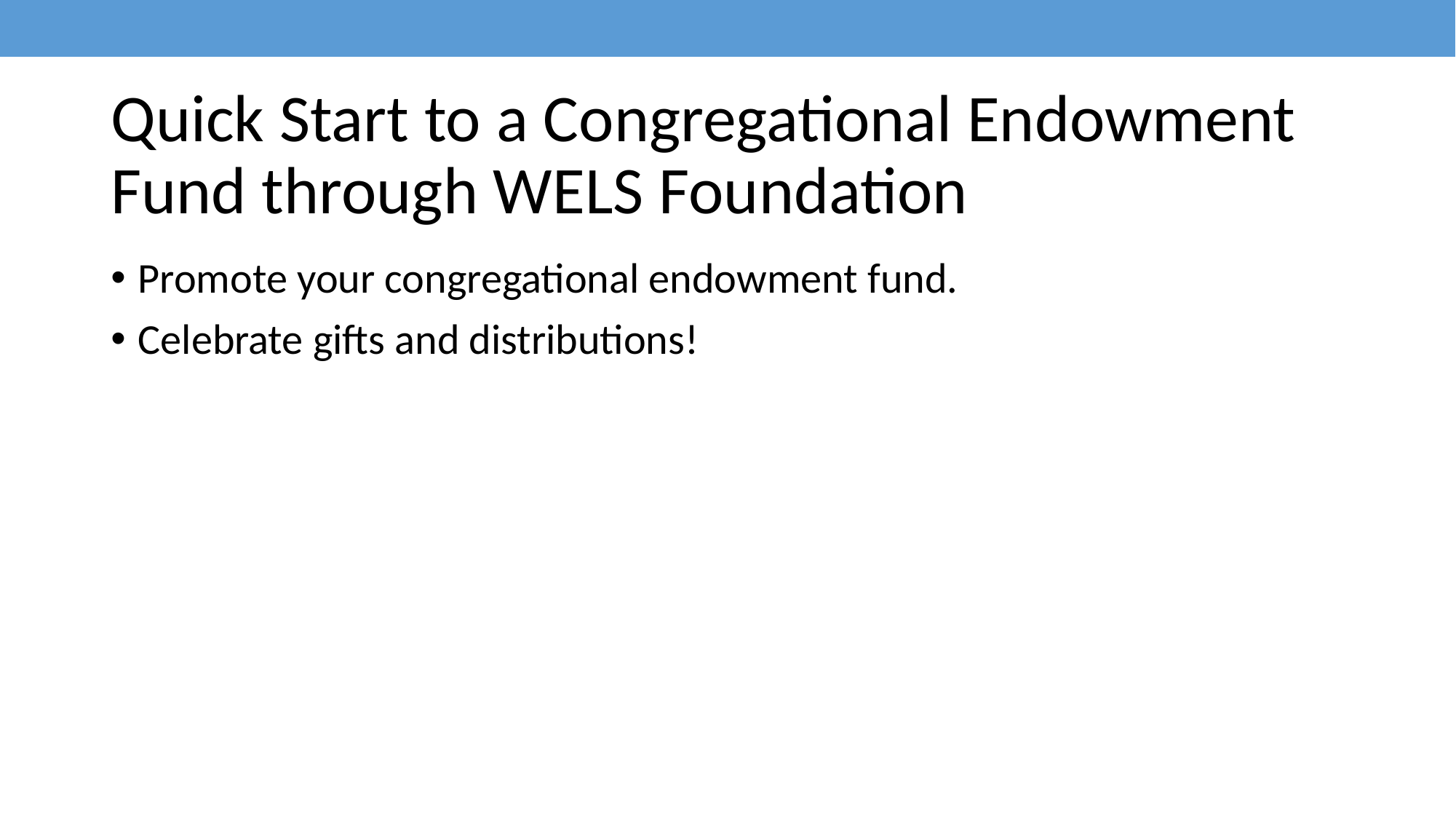

# Quick Start to a Congregational Endowment Fund through WELS Foundation
Promote your congregational endowment fund.
Celebrate gifts and distributions!